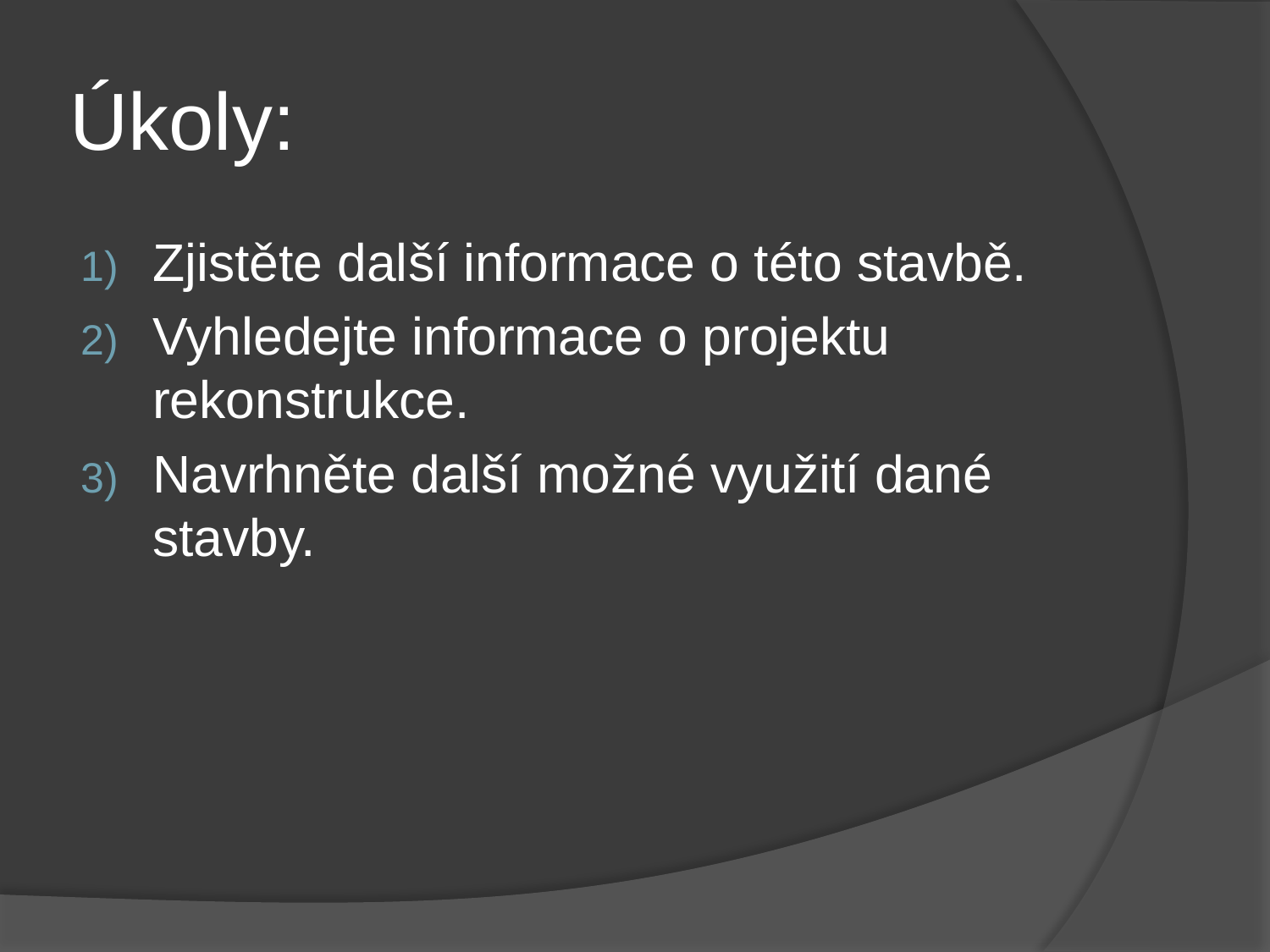

# Úkoly:
Zjistěte další informace o této stavbě.
Vyhledejte informace o projektu rekonstrukce.
Navrhněte další možné využití dané stavby.